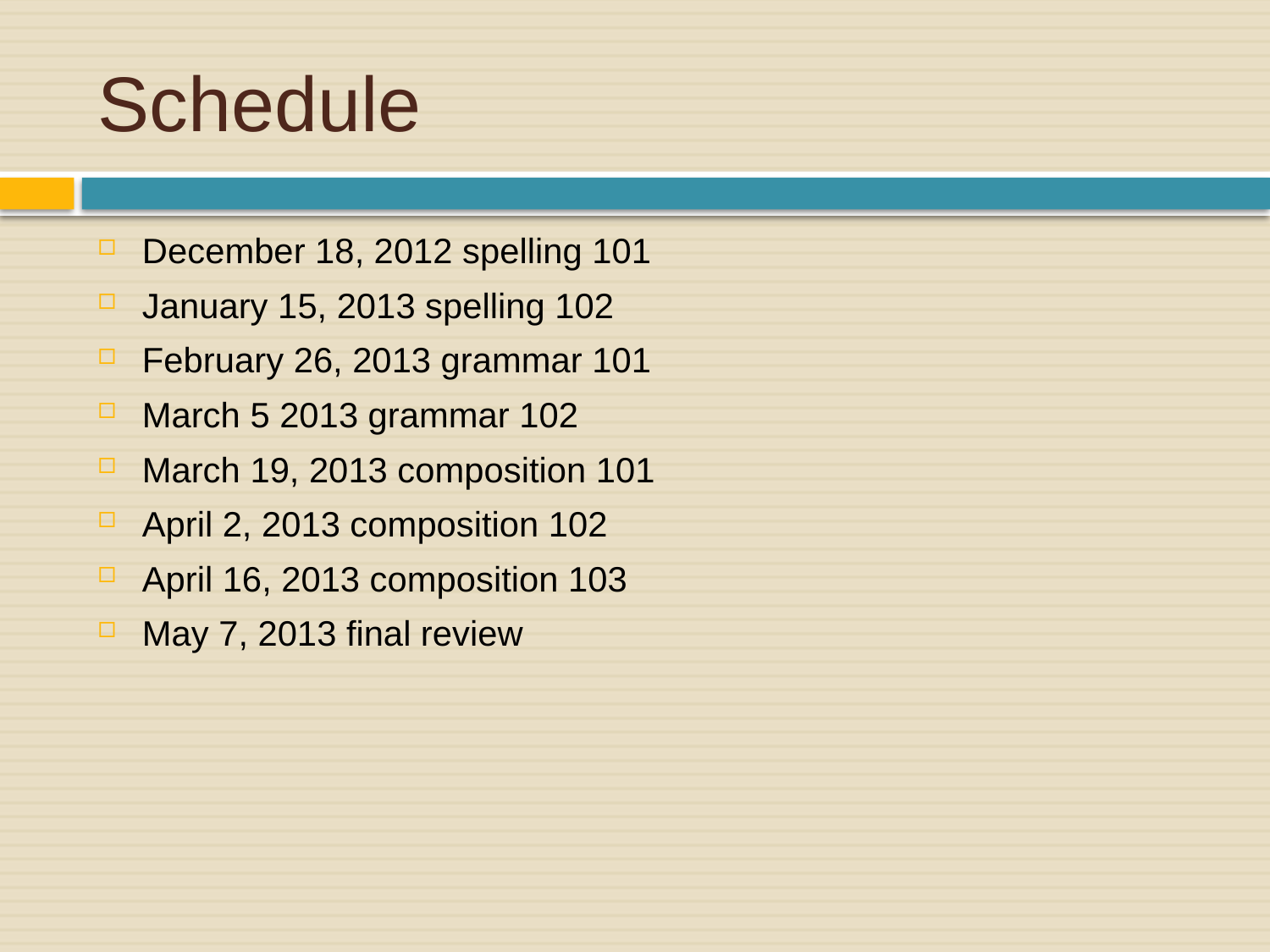

# Schedule
December 18, 2012 spelling 101
January 15, 2013 spelling 102
February 26, 2013 grammar 101
March 5 2013 grammar 102
March 19, 2013 composition 101
April 2, 2013 composition 102
April 16, 2013 composition 103
May 7, 2013 final review